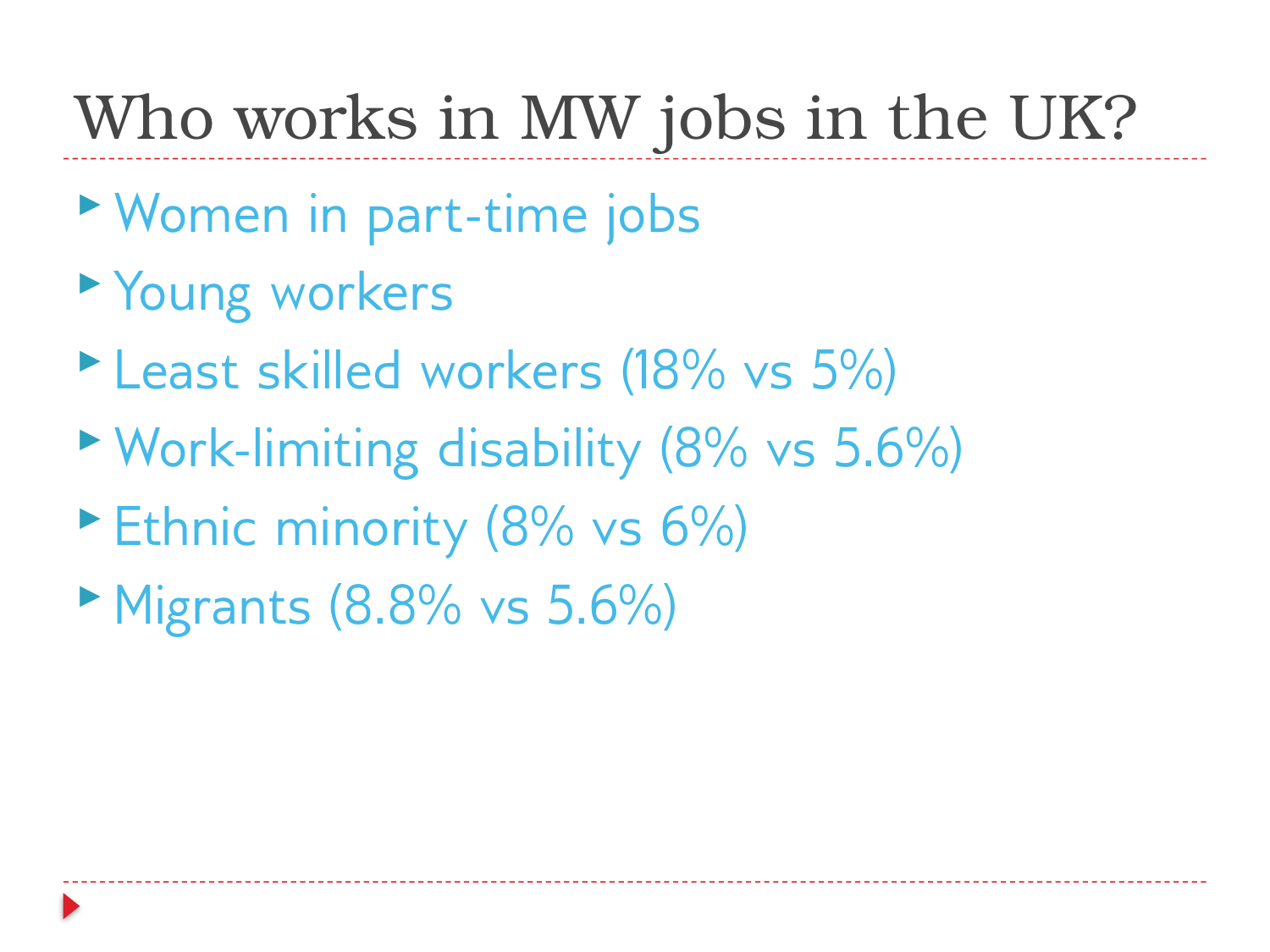

# Who works in MW jobs in the UK?
Women in part-time jobs
Young workers
Least skilled workers (18% vs 5%)
Work-limiting disability (8% vs 5.6%)
Ethnic minority (8% vs 6%)
Migrants (8.8% vs 5.6%)